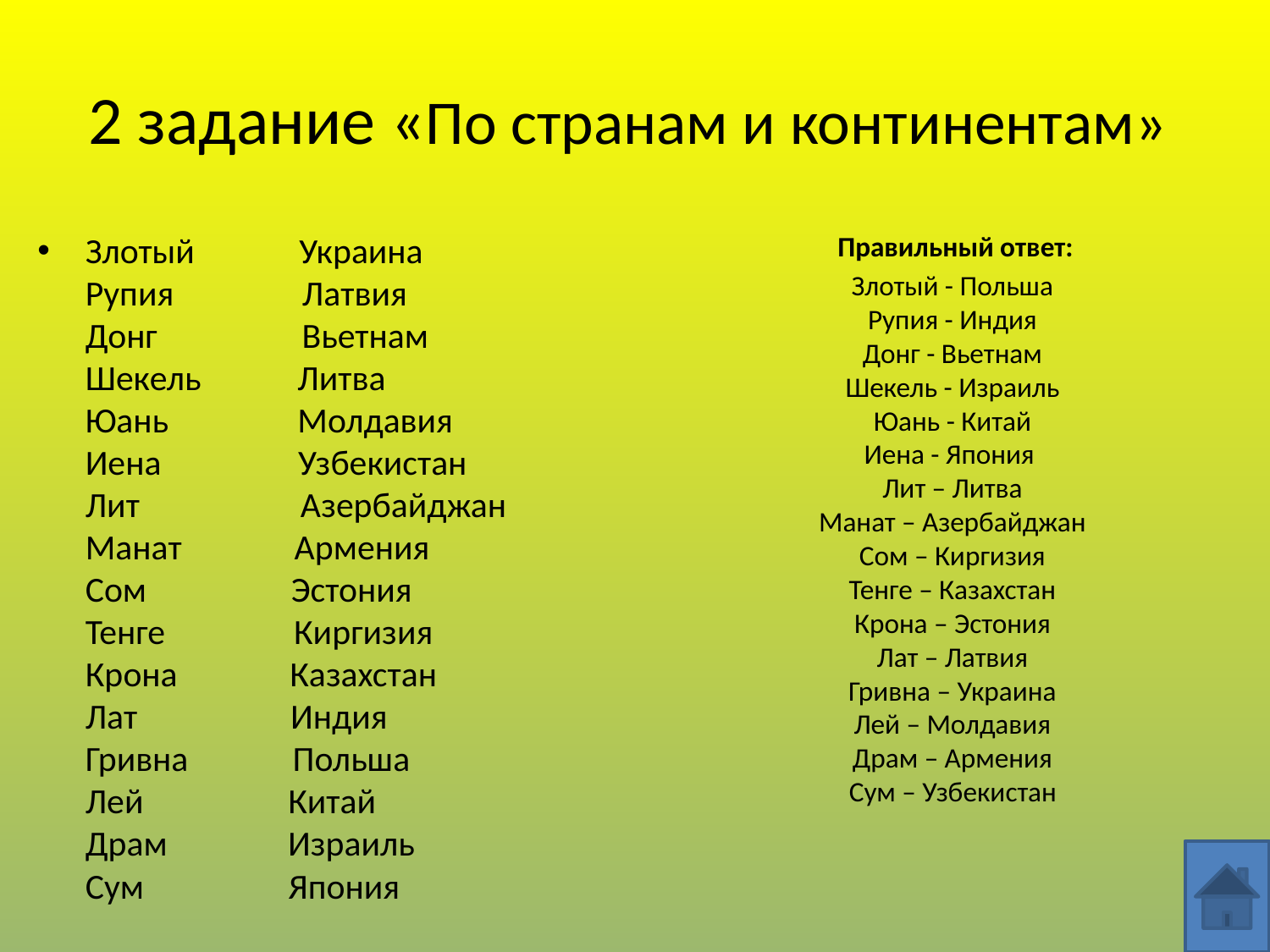

# 2 задание «По странам и континентам»
Злотый             Украина 
Рупия                Латвия
Донг                  Вьетнам 
Шекель            Литва 
Юань                Молдавия 
Иена                 Узбекистан 
Лит                    Азербайджан
Манат              Армения 
Сом                  Эстония
Тенге                Киргизия 
Крона              Казахстан 
Лат                   Индия 
Гривна             Польша 
Лей                  Китай
Драм               Израиль 
Сум                  Япония

Правильный ответ:
Злотый - Польша 
Рупия - Индия 
Донг - Вьетнам 
Шекель - Израиль 
Юань - Китай 
Иена - Япония  
Лит – Литва 
Манат – Азербайджан 
Сом – Киргизия 
Тенге – Казахстан 
Крона – Эстония 
Лат – Латвия 
Гривна – Украина 
Лей – Молдавия 
Драм – Армения 
Сум – Узбекистан